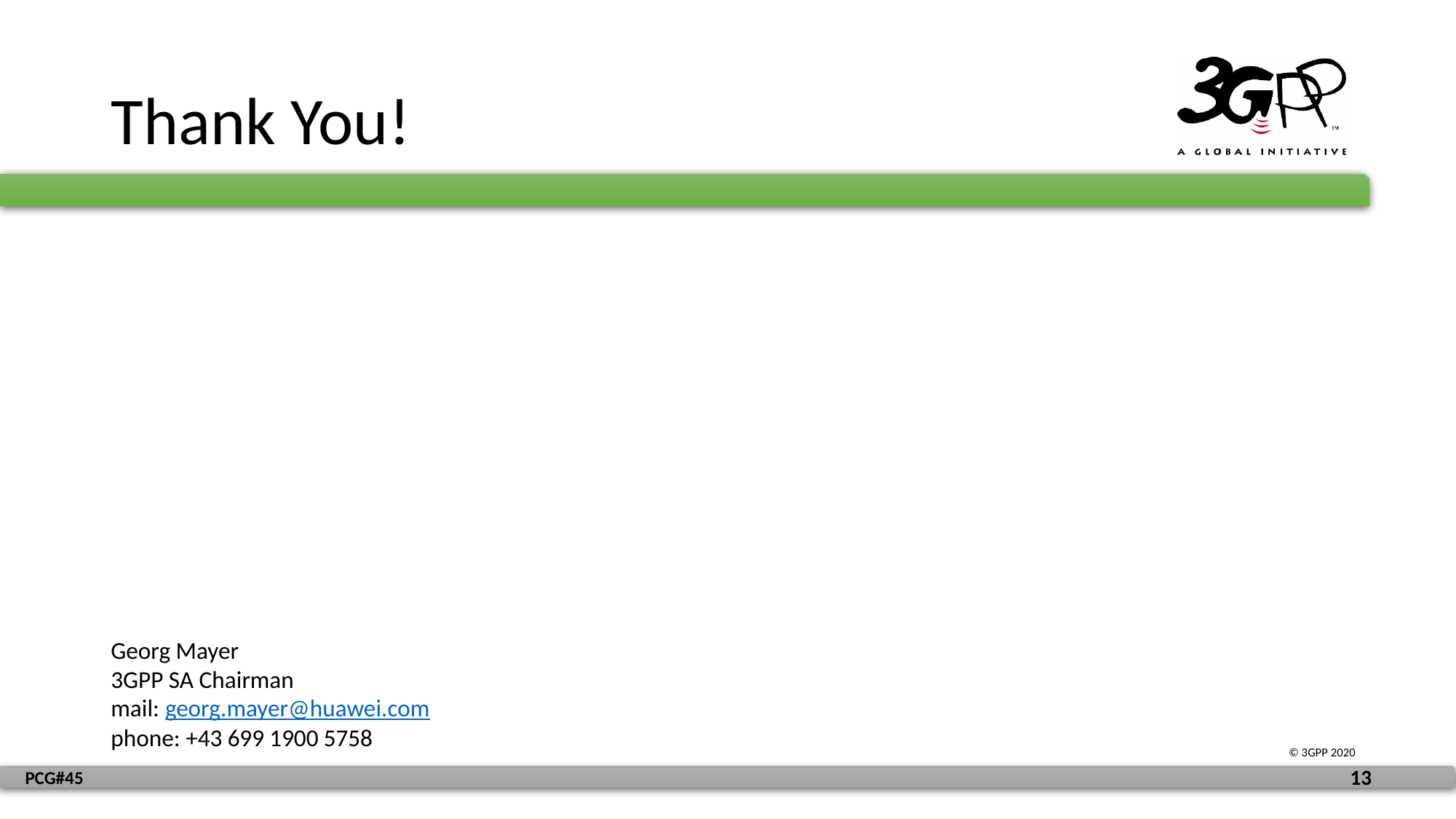

# Thank You!

Georg Mayer
3GPP SA Chairman
mail: georg.mayer@huawei.com
phone: +43 699 1900 5758